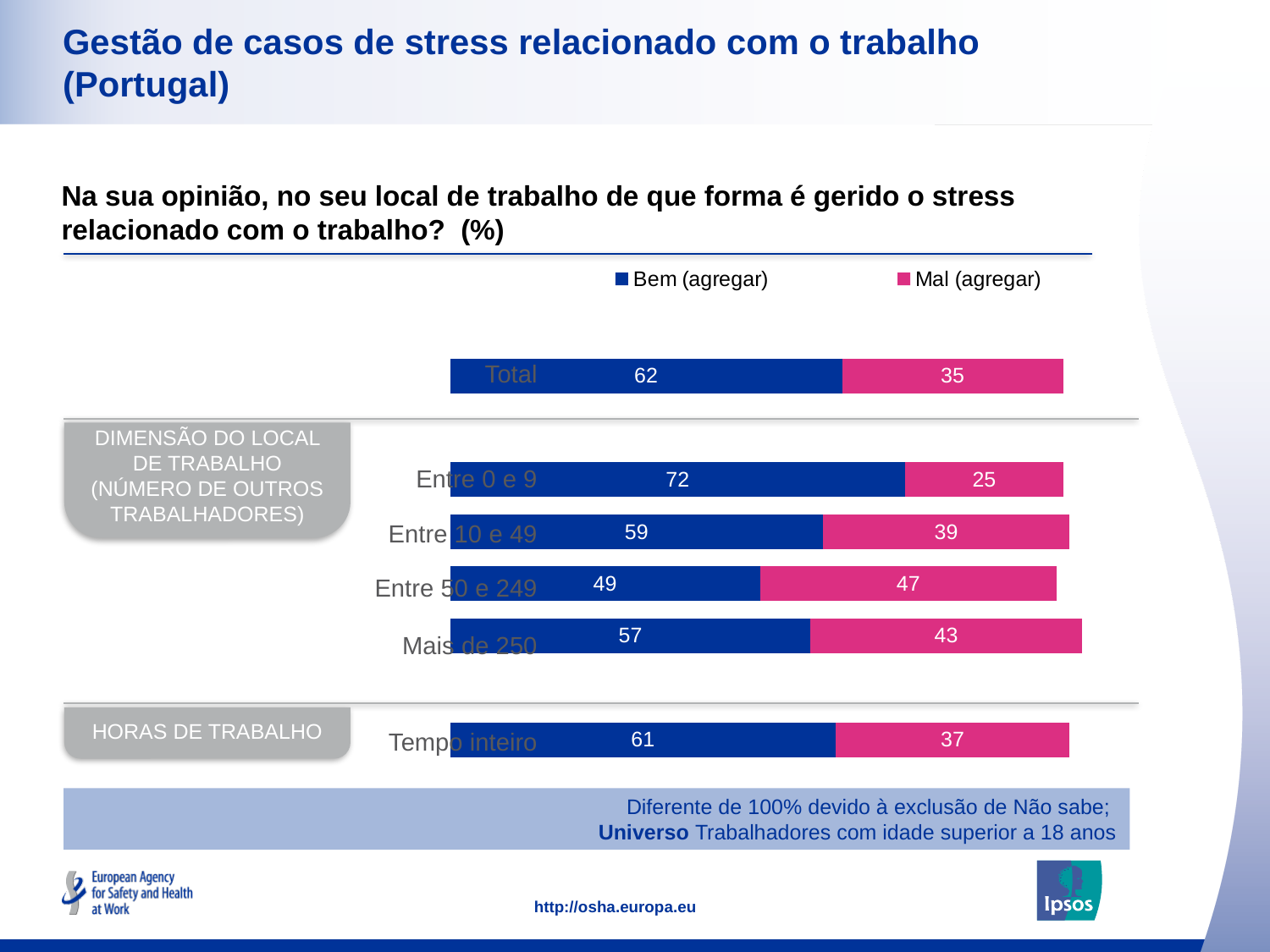

### Chart: Ipsos Ribbon Rules

| Category |  |
|---|---|
# Gestão de casos de stress relacionado com o trabalho (Portugal)

### Chart

| Category | Bem (agregar) | Column1 | Mal (agregar) |
|---|---|---|---|
| Total | 62.0 | None | 35.0 |
|  | None | None | None |
| Entre 0 e 9 | 72.0 | None | 25.0 |
| Entre 10 e 49 | 59.0 | None | 39.0 |
| Entre 50 e 249 | 49.0 | None | 47.0 |
| Mais de 250 | 57.0 | None | 43.0 |
|  | None | None | None |
| Tempo inteiro | 61.0 | None | 37.0 |
Na sua opinião, no seu local de trabalho de que forma é gerido o stress relacionado com o trabalho?  (%)
| Total |
| --- |
|  |
| Entre 0 e 9 |
| Entre 10 e 49 |
| Entre 50 e 249 |
| Mais de 250 |
|  |
| Tempo inteiro |
DIMENSÃO DO LOCAL DE TRABALHO (NÚMERO DE OUTROS TRABALHADORES)
HORAS DE TRABALHO
Diferente de 100% devido à exclusão de Não sabe;
Universo Trabalhadores com idade superior a 18 anos